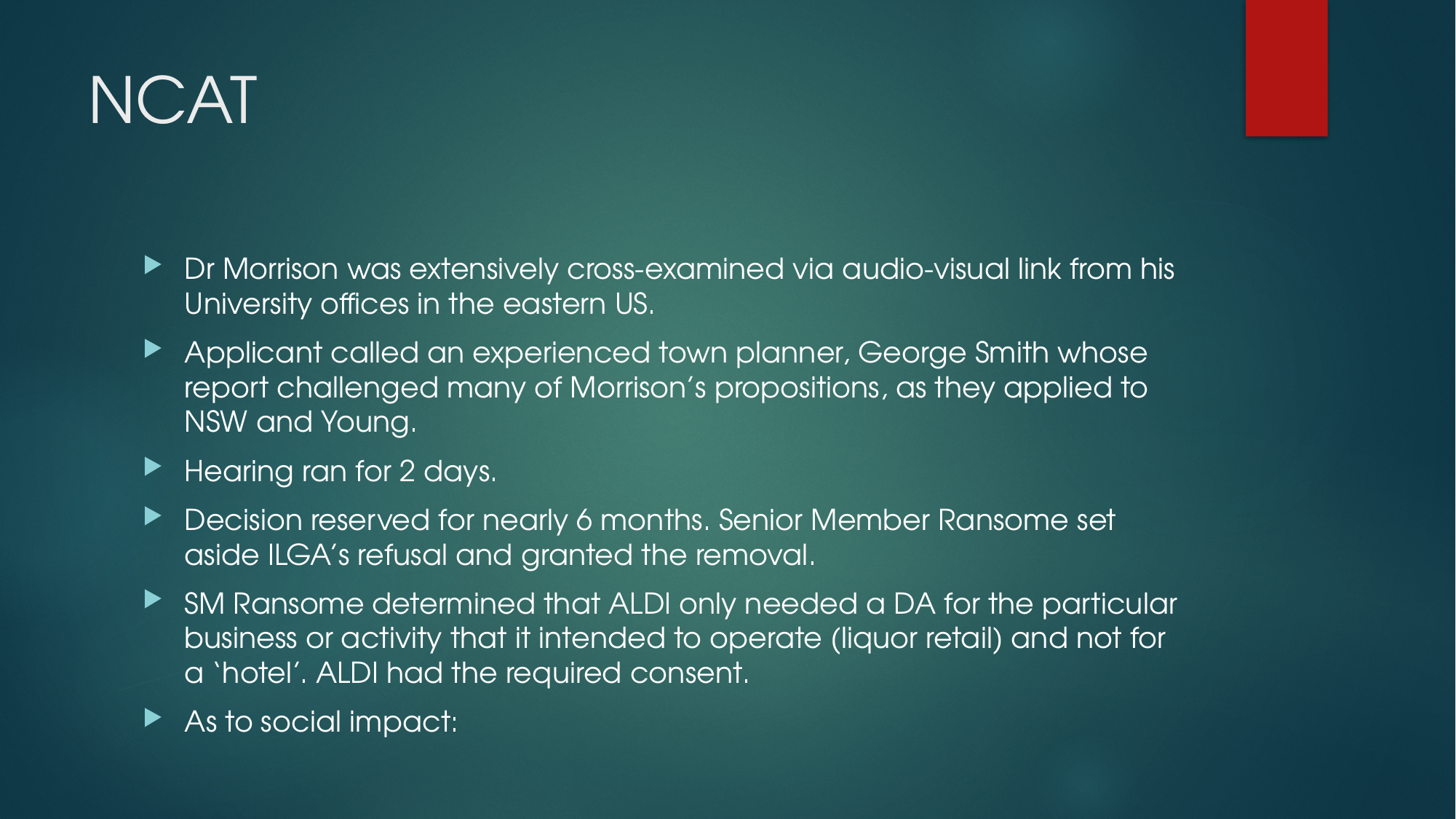

# NCAT
Dr Morrison was extensively cross-examined via audio-visual link from his University offices in the eastern US.
Applicant called an experienced town planner, George Smith whose report challenged many of Morrison’s propositions, as they applied to NSW and Young.
Hearing ran for 2 days.
Decision reserved for nearly 6 months. Senior Member Ransome set aside ILGA’s refusal and granted the removal.
SM Ransome determined that ALDI only needed a DA for the particular business or activity that it intended to operate (liquor retail) and not for a ‘hotel’. ALDI had the required consent.
As to social impact: